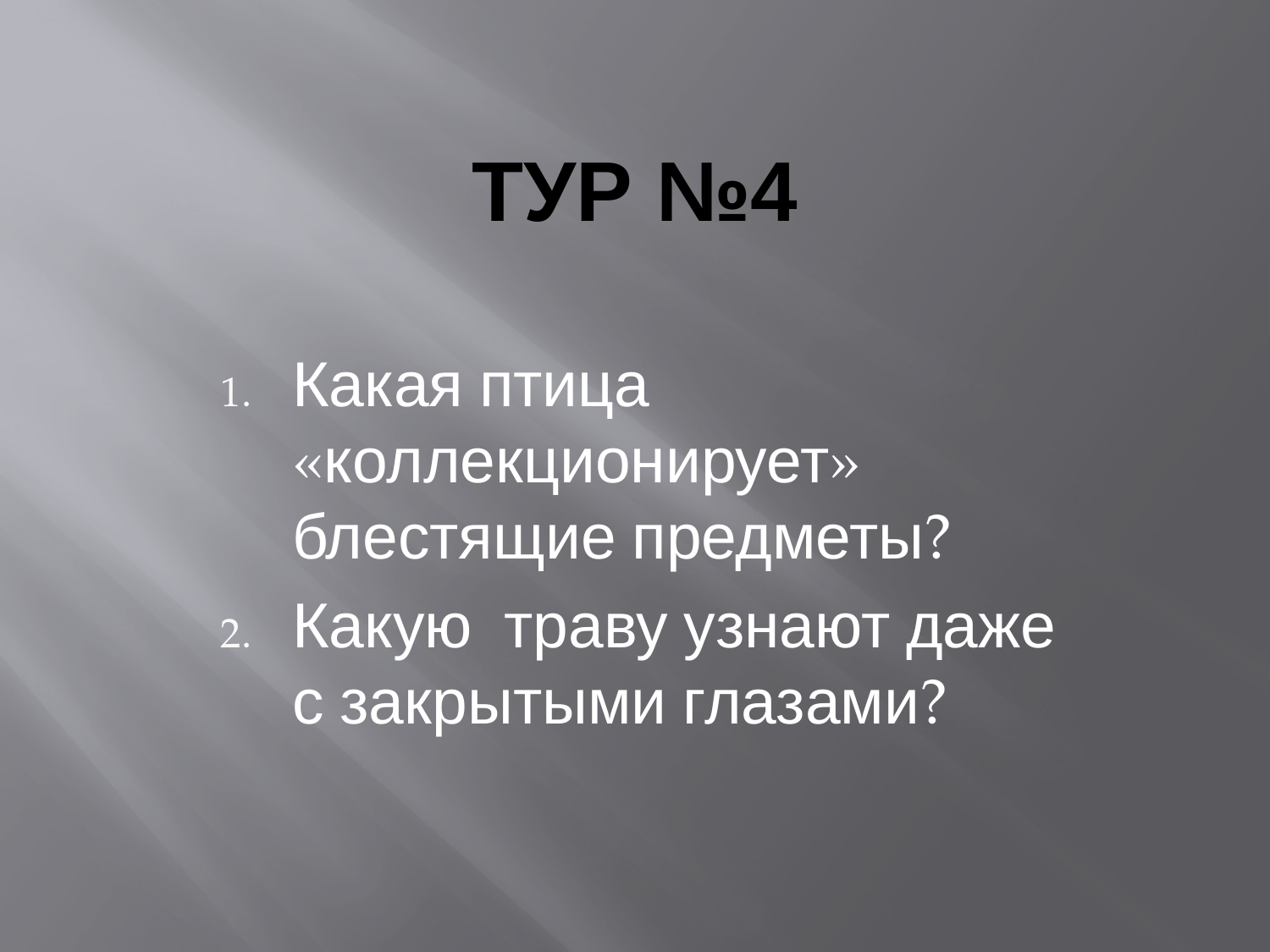

# Тур №4
Какая птица «коллекционирует» блестящие предметы?
Какую  траву узнают даже с закрытыми глазами?